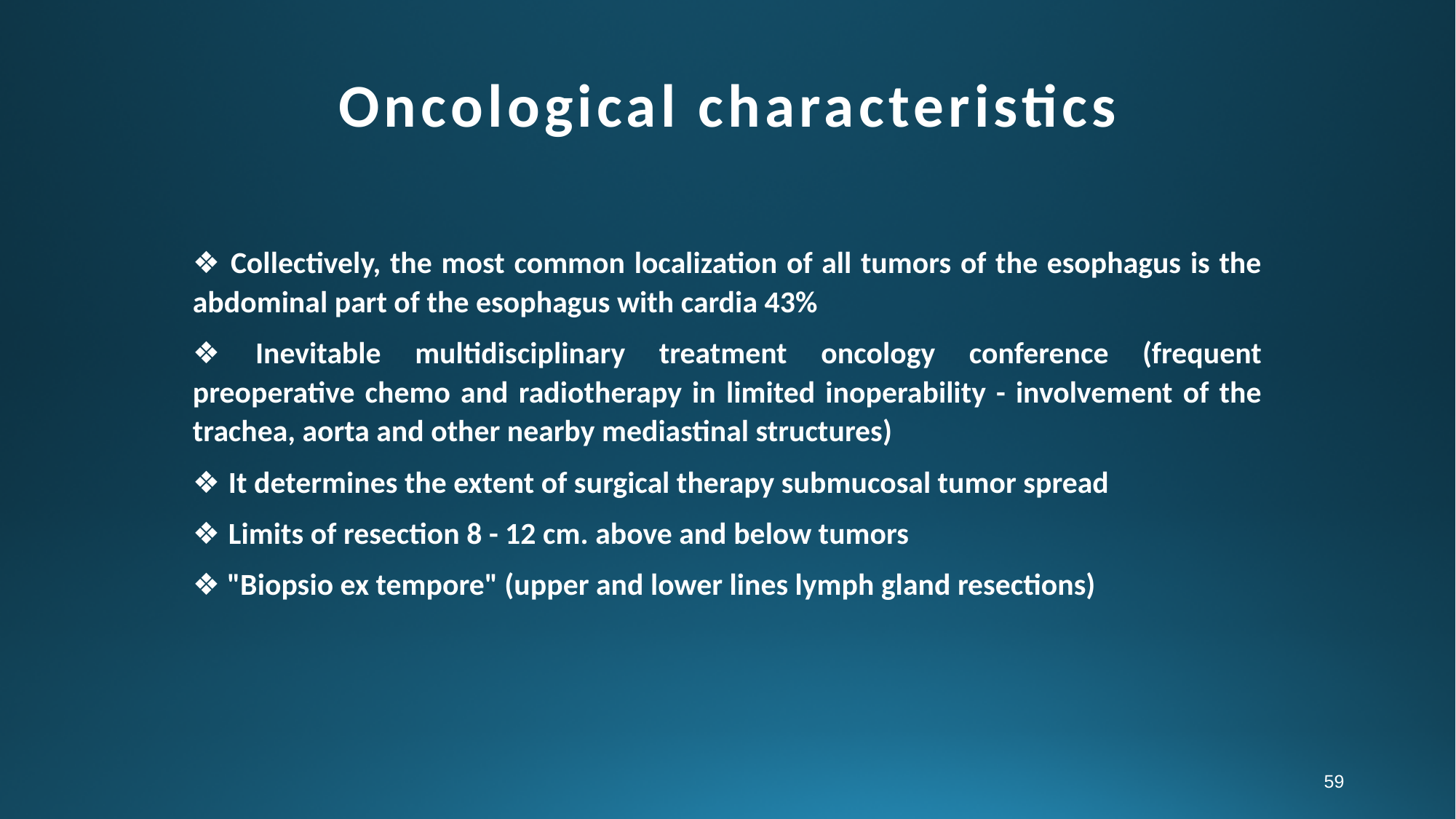

# Oncological characteristics
❖ Collectively, the most common localization of all tumors of the esophagus is the abdominal part of the esophagus with cardia 43%
❖ Inevitable multidisciplinary treatment oncology conference (frequent preoperative chemo and radiotherapy in limited inoperability - involvement of the trachea, aorta and other nearby mediastinal structures)
❖ It determines the extent of surgical therapy submucosal tumor spread
❖ Limits of resection 8 - 12 cm. above and below tumors
❖ "Biopsio ex tempore" (upper and lower lines lymph gland resections)
59